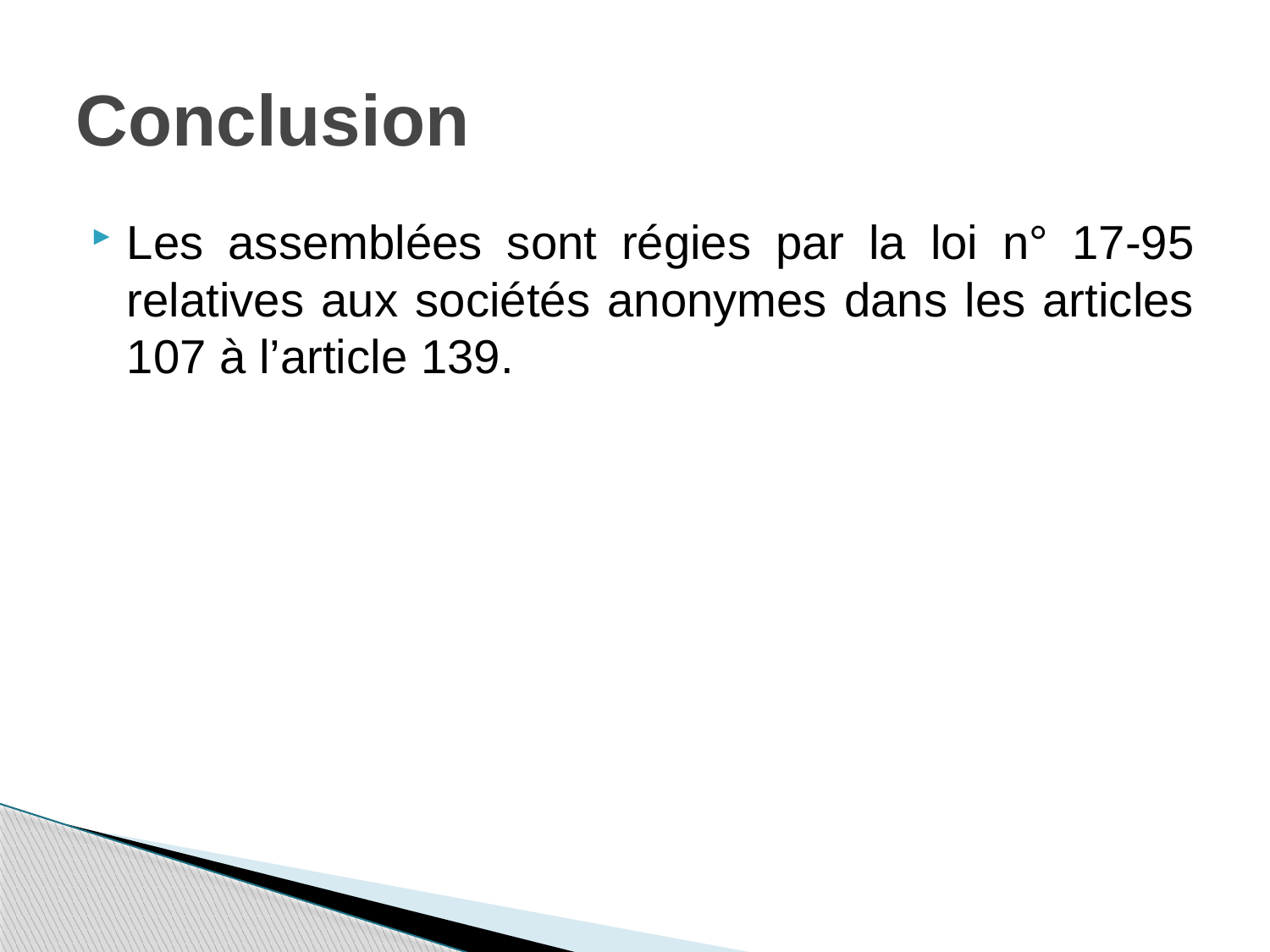

# Conclusion
Les assemblées sont régies par la loi n° 17-95 relatives aux sociétés anonymes dans les articles 107 à l’article 139.